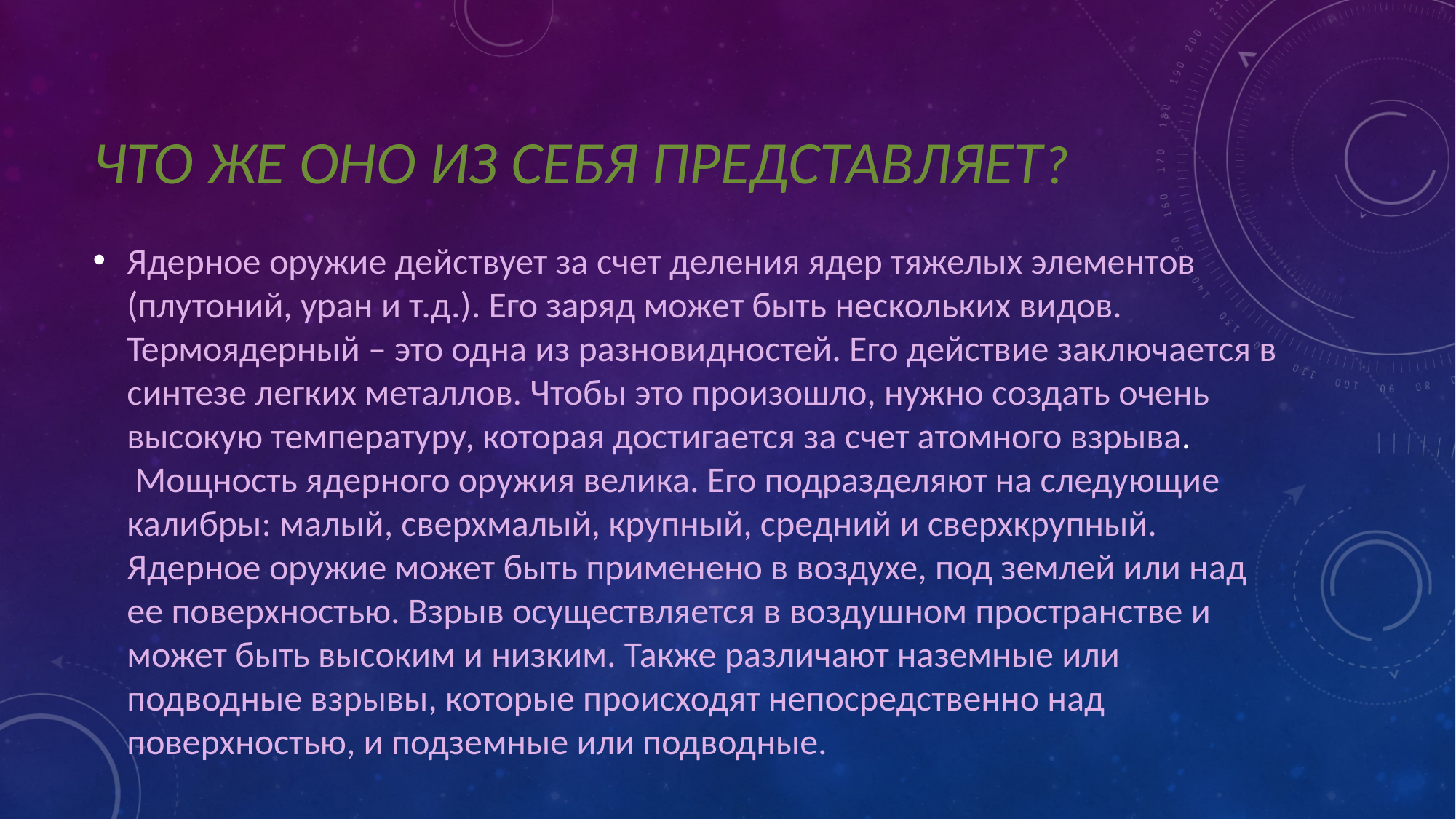

# Что же оно из себя представляет?
Ядерное оружие действует за счет деления ядер тяжелых элементов (плутоний, уран и т.д.). Его заряд может быть нескольких видов. Термоядерный – это одна из разновидностей. Его действие заключается в синтезе легких металлов. Чтобы это произошло, нужно создать очень высокую температуру, которая достигается за счет атомного взрыва.
 Мощность ядерного оружия велика. Его подразделяют на следующие калибры: малый, сверхмалый, крупный, средний и сверхкрупный. Ядерное оружие может быть применено в воздухе, под землей или над ее поверхностью. Взрыв осуществляется в воздушном пространстве и может быть высоким и низким. Также различают наземные или подводные взрывы, которые происходят непосредственно над поверхностью, и подземные или подводные.